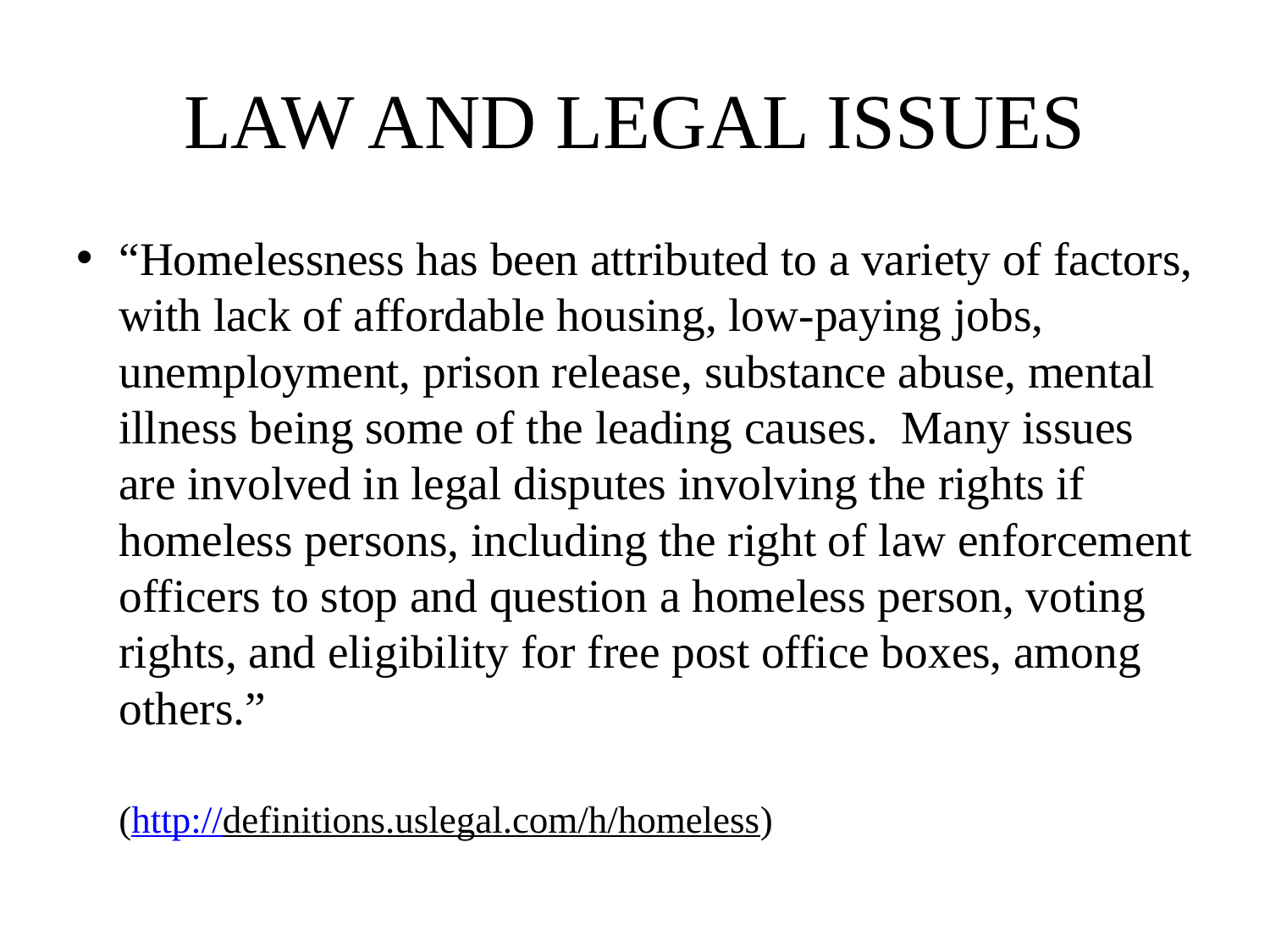

# LAW AND LEGAL ISSUES
“Homelessness has been attributed to a variety of factors, with lack of affordable housing, low-paying jobs, unemployment, prison release, substance abuse, mental illness being some of the leading causes.  Many issues are involved in legal disputes involving the rights if homeless persons, including the right of law enforcement officers to stop and question a homeless person, voting rights, and eligibility for free post office boxes, among others.”

	(http://definitions.uslegal.com/h/homeless)